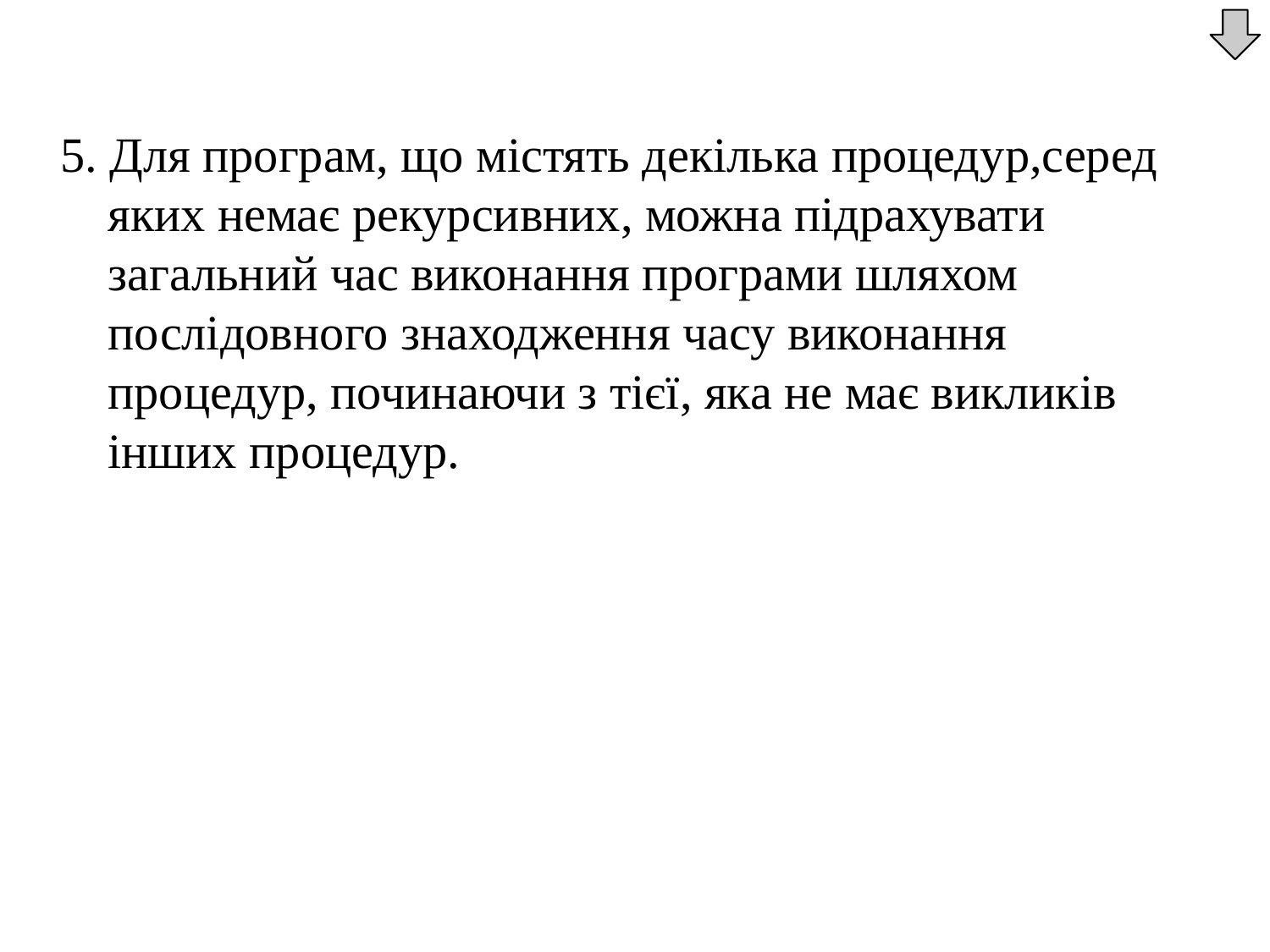

5. Для програм, що містять декілька процедур,серед яких немає рекурсивних, можна підрахувати загальний час виконання програми шляхом послідовного знаходження часу виконання процедур, починаючи з тієї, яка не має викликів інших процедур.